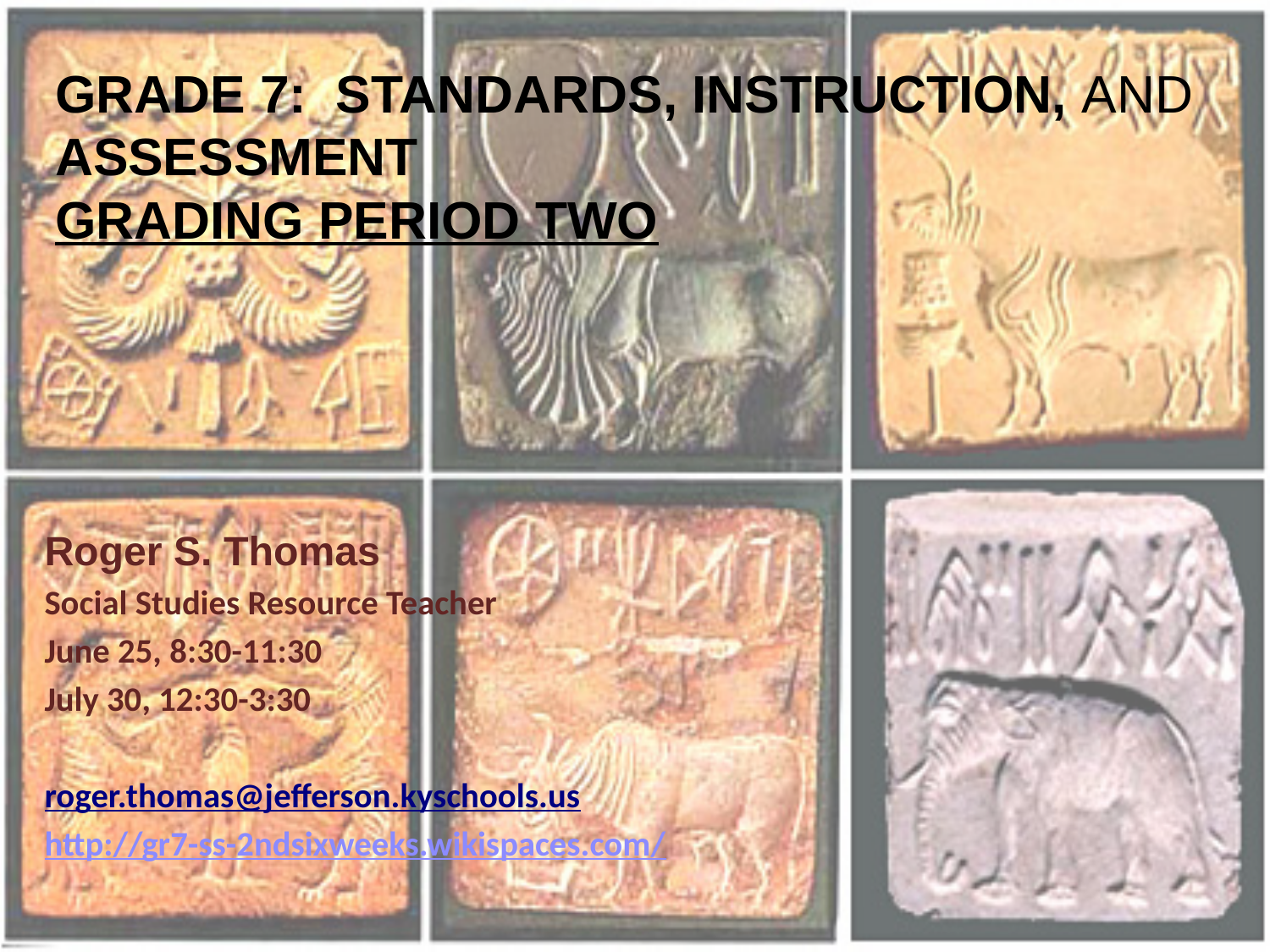

# Grade 7:  Standards, Instruction, and Assessment Grading Period Two
Roger S. Thomas
Social Studies Resource Teacher
June 25, 8:30-11:30
July 30, 12:30-3:30

roger.thomas@jefferson.kyschools.us
http://gr7-ss-2ndsixweeks.wikispaces.com/